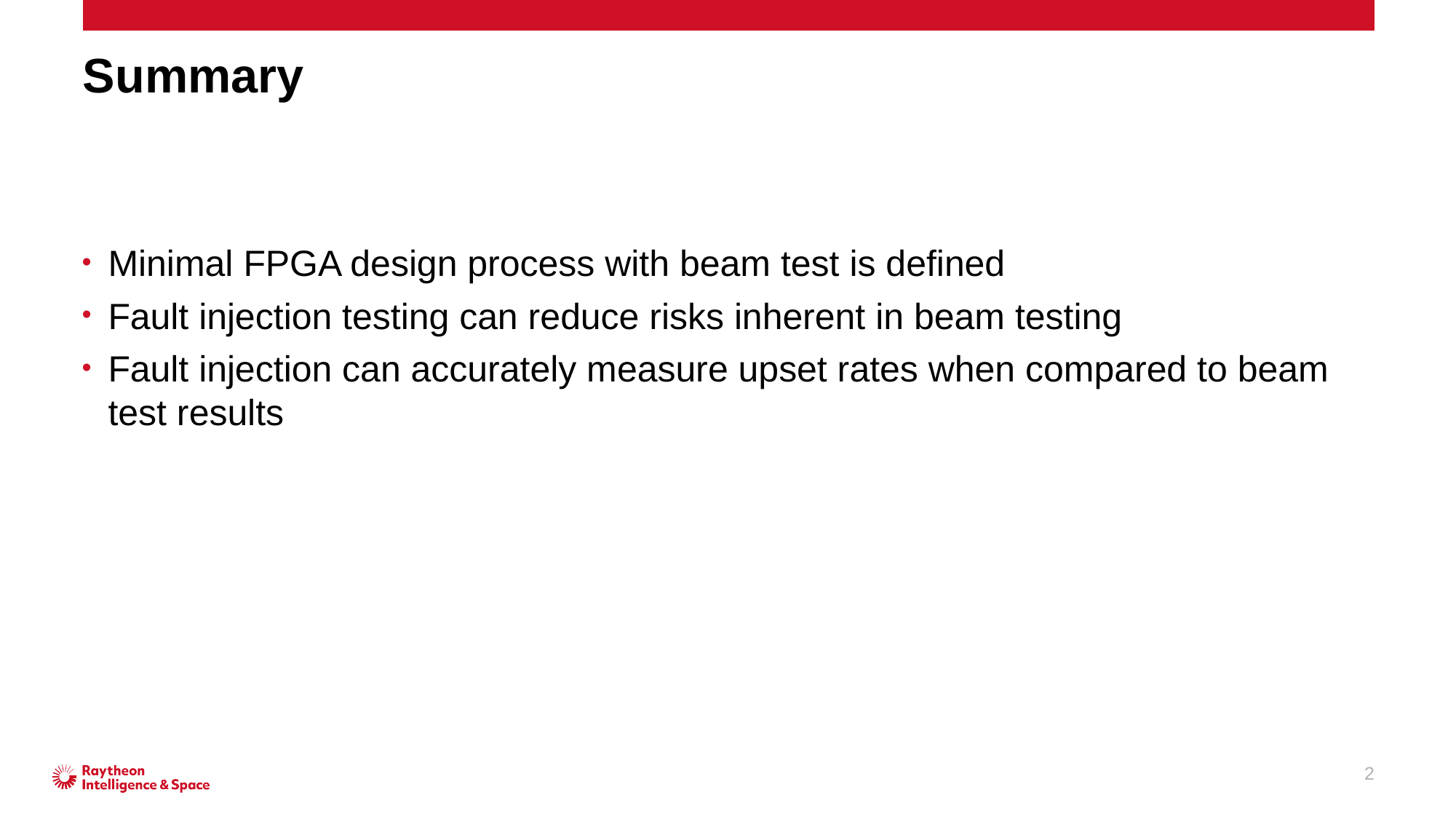

# Summary
Minimal FPGA design process with beam test is defined
Fault injection testing can reduce risks inherent in beam testing
Fault injection can accurately measure upset rates when compared to beam test results

2